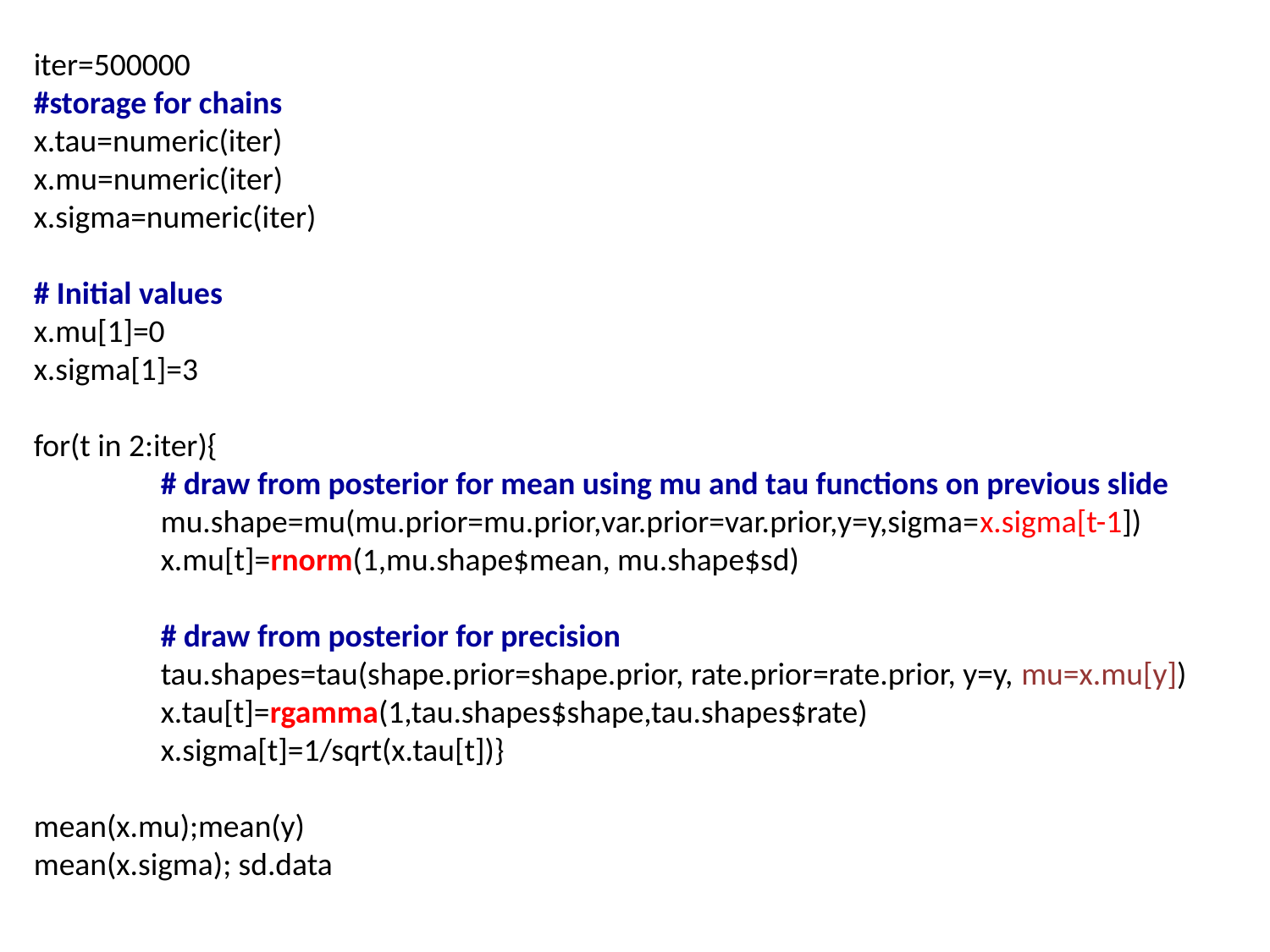

iter=500000
#storage for chains
x.tau=numeric(iter)
x.mu=numeric(iter)
x.sigma=numeric(iter)

# Initial values
x.mu[1]=0
x.sigma[1]=3

for(t in 2:iter){
	# draw from posterior for mean using mu and tau functions on previous slide
	mu.shape=mu(mu.prior=mu.prior,var.prior=var.prior,y=y,sigma=x.sigma[t-1])
	x.mu[t]=rnorm(1,mu.shape$mean, mu.shape$sd)

	# draw from posterior for precision
	tau.shapes=tau(shape.prior=shape.prior, rate.prior=rate.prior, y=y, mu=x.mu[y])
	x.tau[t]=rgamma(1,tau.shapes$shape,tau.shapes$rate)
	x.sigma[t]=1/sqrt(x.tau[t])}

mean(x.mu);mean(y)
mean(x.sigma); sd.data